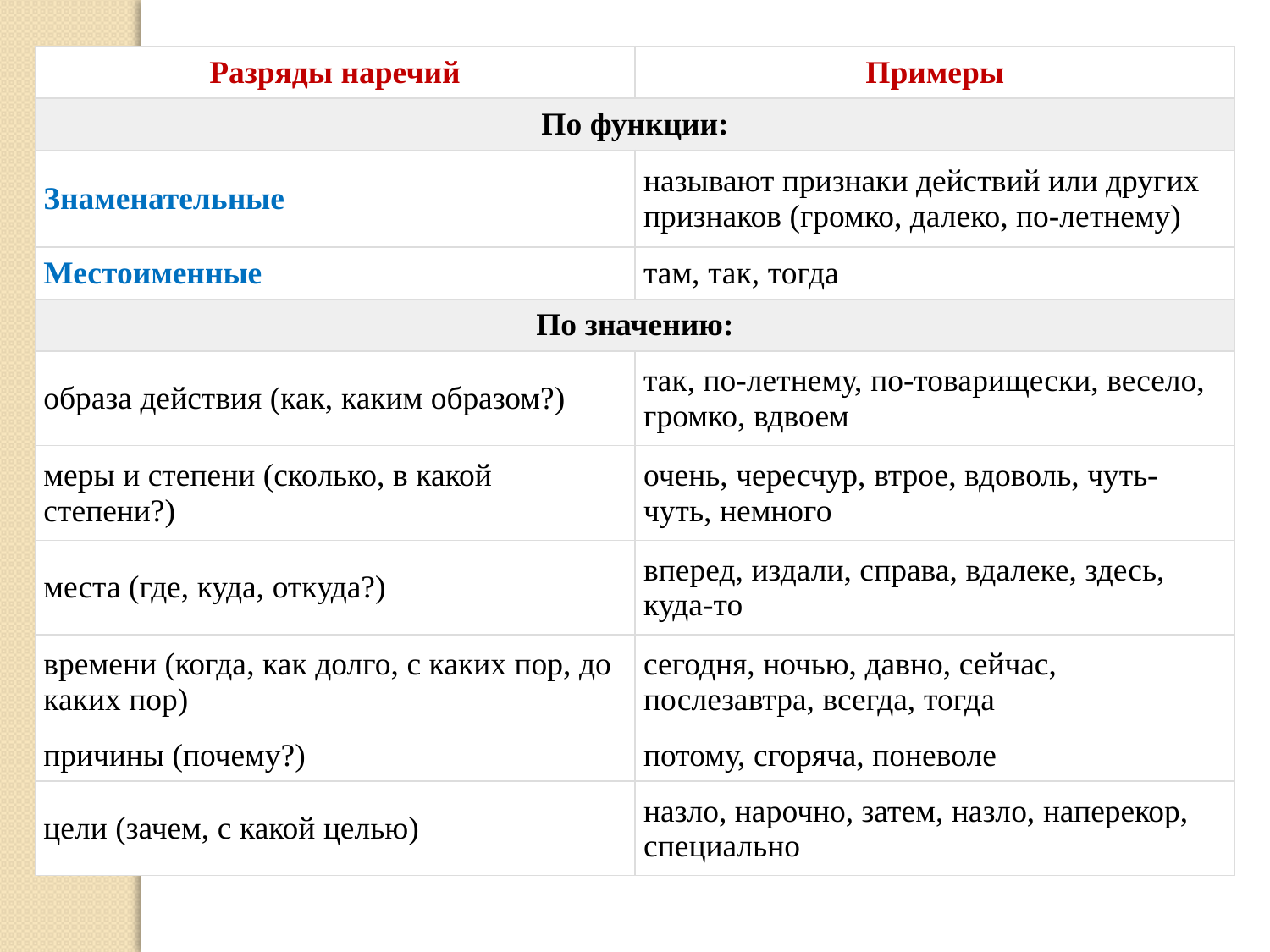

| Разряды наречий | Примеры |
| --- | --- |
| По функции: |  |
| Знаменательные | называют признаки действий или других признаков (громко, далеко, по-летнему) |
| Местоименные | там, так, тогда |
| По значению: |  |
| образа действия (как, каким образом?) | так, по-летнему, по-товарищески, весело, громко, вдвоем |
| меры и степени (сколько, в какой степени?) | очень, чересчур, втрое, вдоволь, чуть-чуть, немного |
| места (где, куда, откуда?) | вперед, издали, справа, вдалеке, здесь, куда-то |
| времени (когда, как долго, с каких пор, до каких пор) | сегодня, ночью, давно, сейчас, послезавтра, всегда, тогда |
| причины (почему?) | потому, сгоряча, поневоле |
| цели (зачем, с какой целью) | назло, нарочно, затем, назло, наперекор, специально |